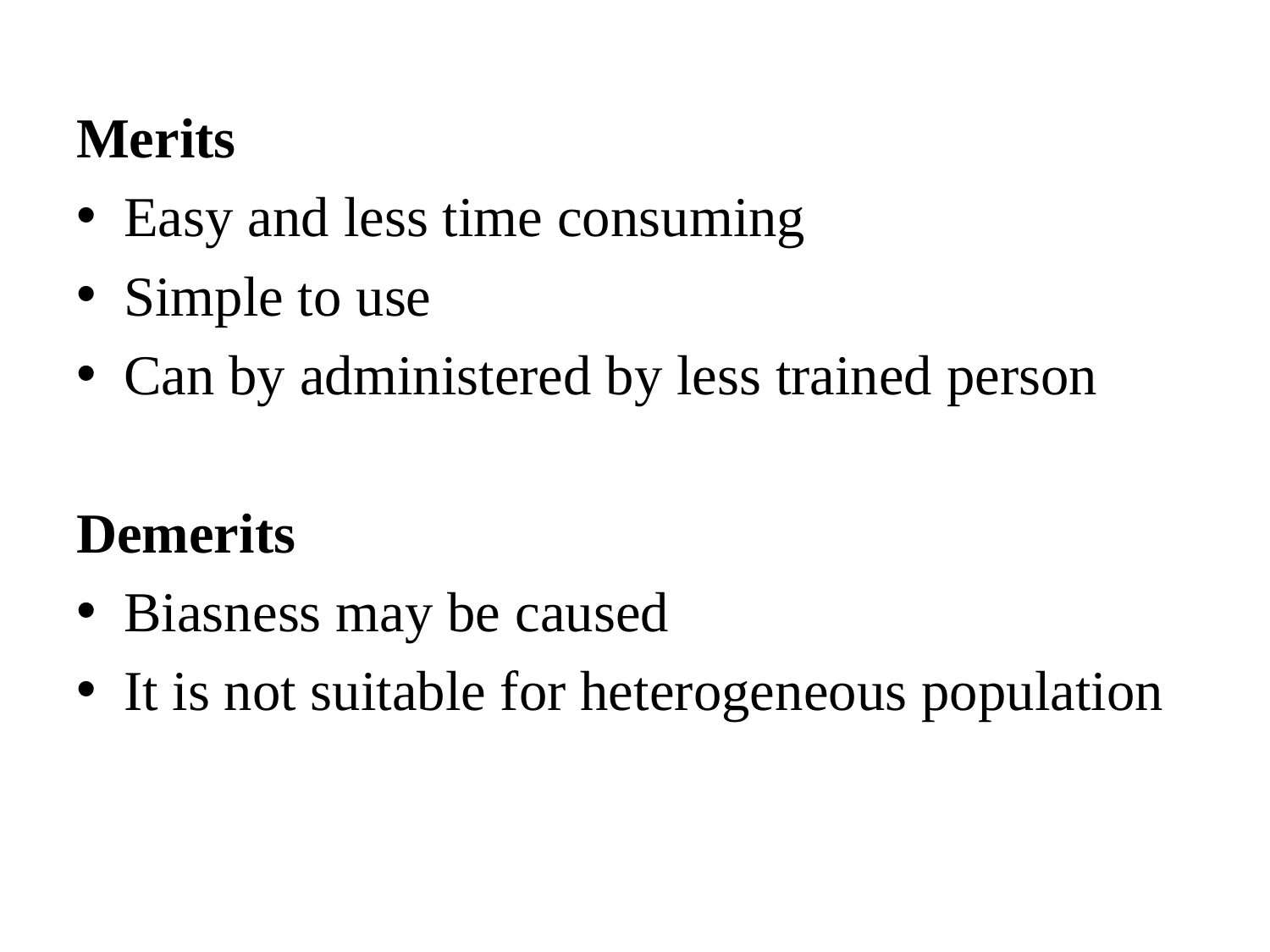

Merits
Easy and less time consuming
Simple to use
Can by administered by less trained person

Demerits
Biasness may be caused
It is not suitable for heterogeneous population